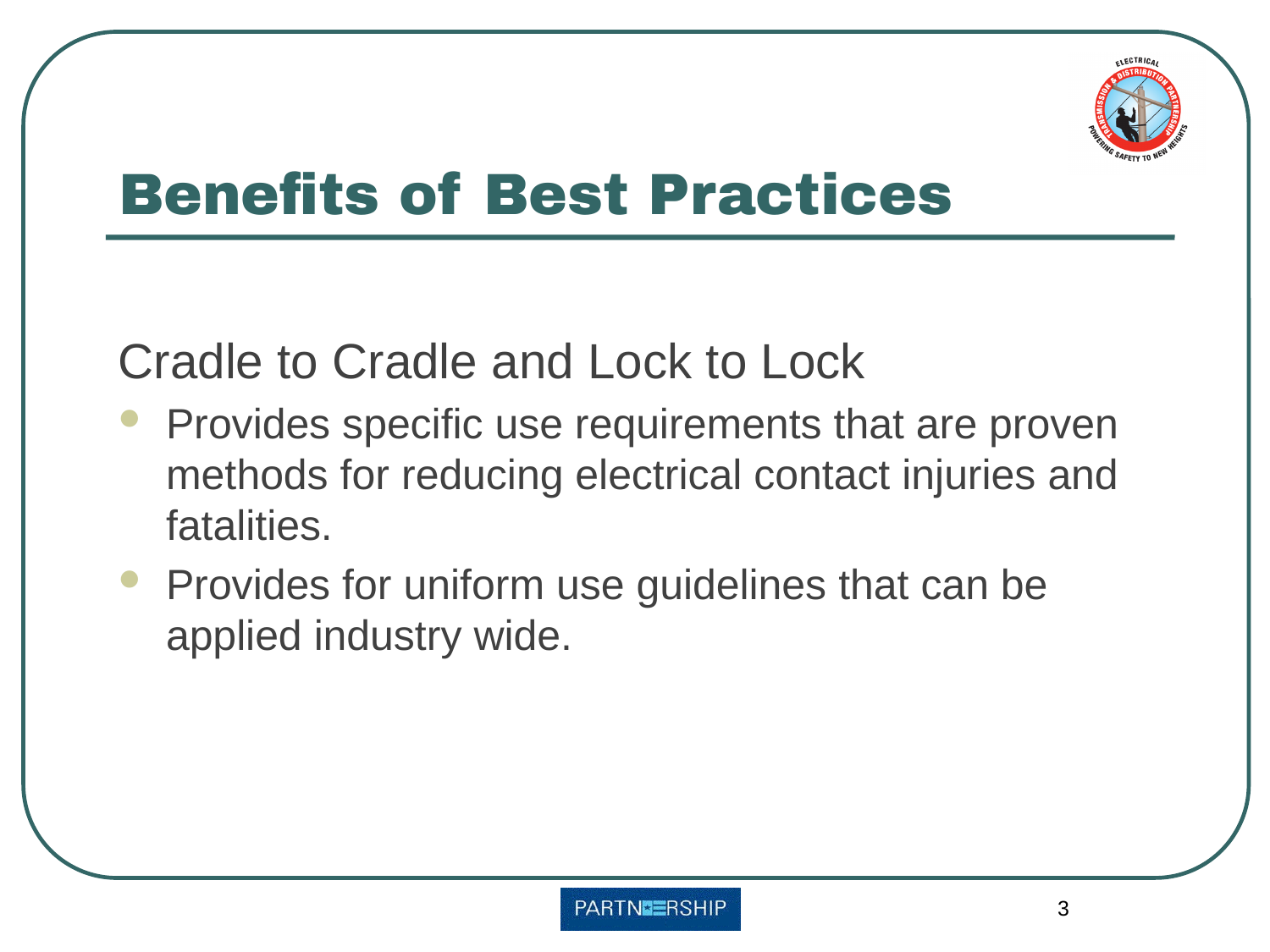

# Benefits of Best Practices

Cradle to Cradle and Lock to Lock
Provides specific use requirements that are proven methods for reducing electrical contact injuries and fatalities.
Provides for uniform use guidelines that can be applied industry wide.
3